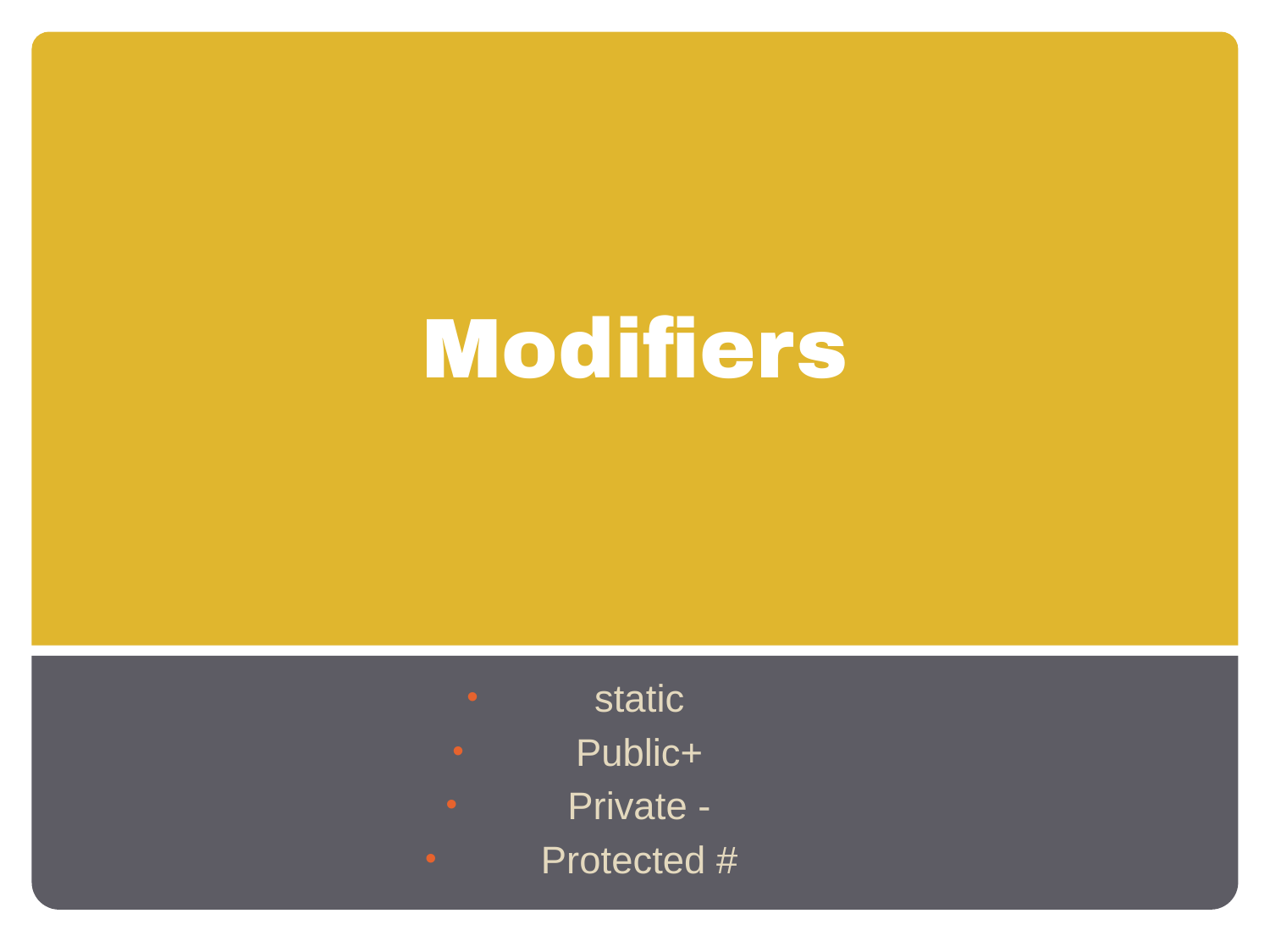

# Modifiers
static
Public+
Private -
Protected #